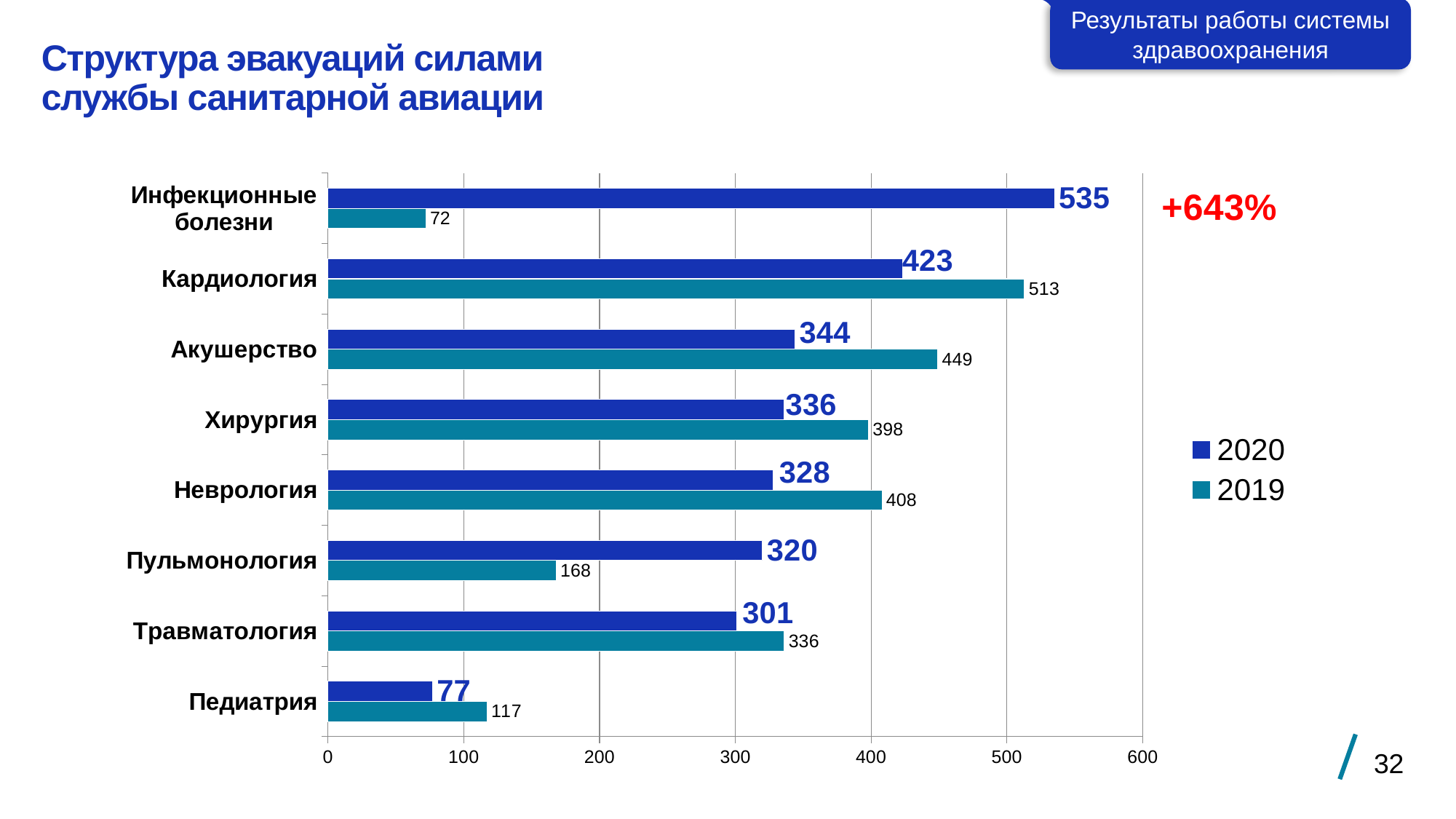

Результаты работы системы здравоохранения
Структура эвакуаций силами
службы санитарной авиации

### Chart

| Category | 2019 | 2020 |
|---|---|---|
| Педиатрия | 117.0 | 77.0 |
| Травматология | 336.0 | 301.0 |
| Пульмонология | 168.0 | 320.0 |
| Неврология | 408.0 | 328.0 |
| Хирургия | 398.0 | 336.0 |
| Акушерство | 449.0 | 344.0 |
| Кардиология | 513.0 | 423.0 |
| Инфекционные болезни | 72.0 | 535.0 |
32